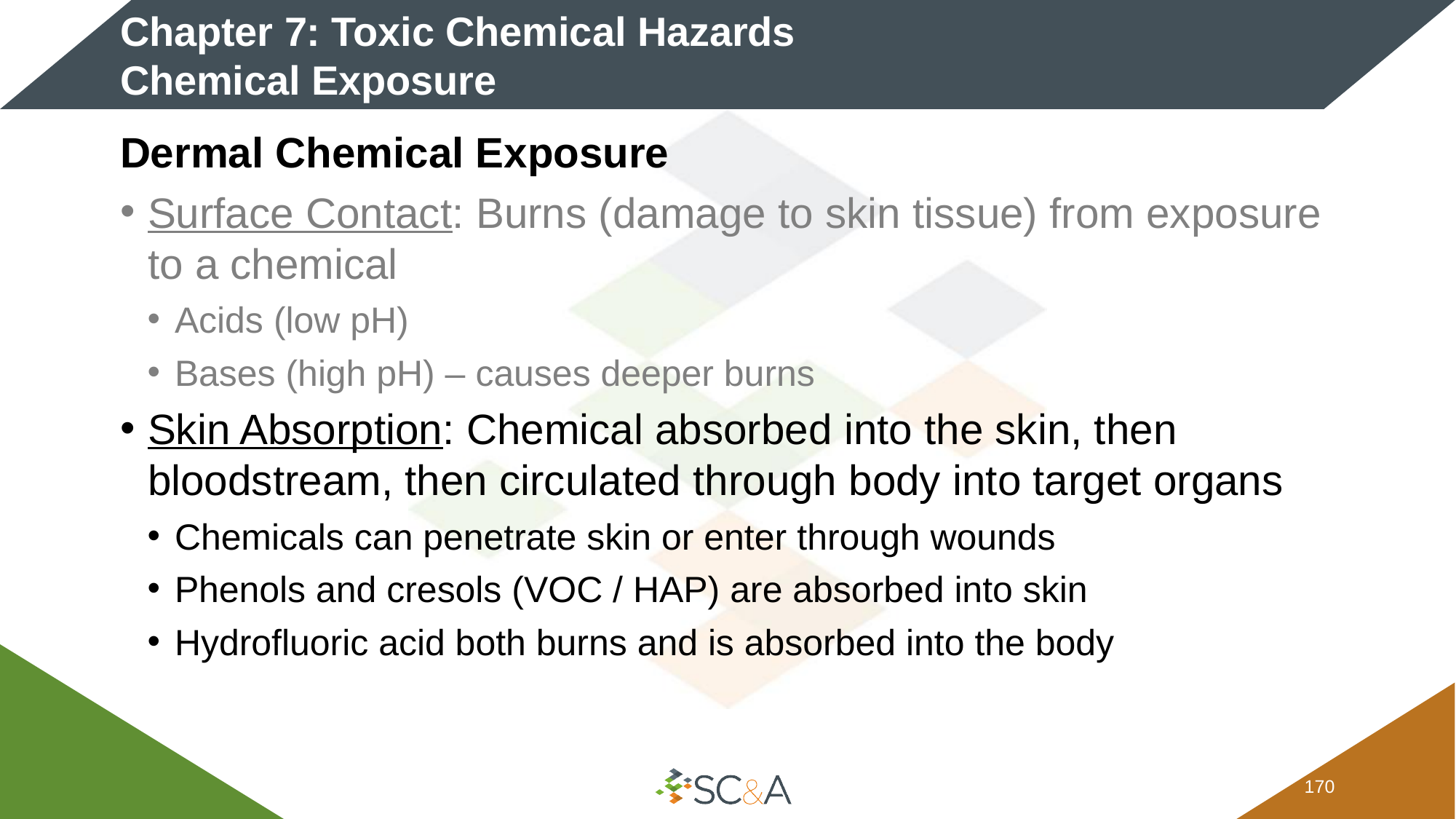

# Chapter 7: Toxic Chemical Hazards Chemical Exposure
Dermal Chemical Exposure
Surface Contact: Burns (damage to skin tissue) from exposure to a chemical
Acids (low pH)
Bases (high pH) – causes deeper burns
Skin Absorption: Chemical absorbed into the skin, then bloodstream, then circulated through body into target organs
Chemicals can penetrate skin or enter through wounds
Phenols and cresols (VOC / HAP) are absorbed into skin
Hydrofluoric acid both burns and is absorbed into the body
170